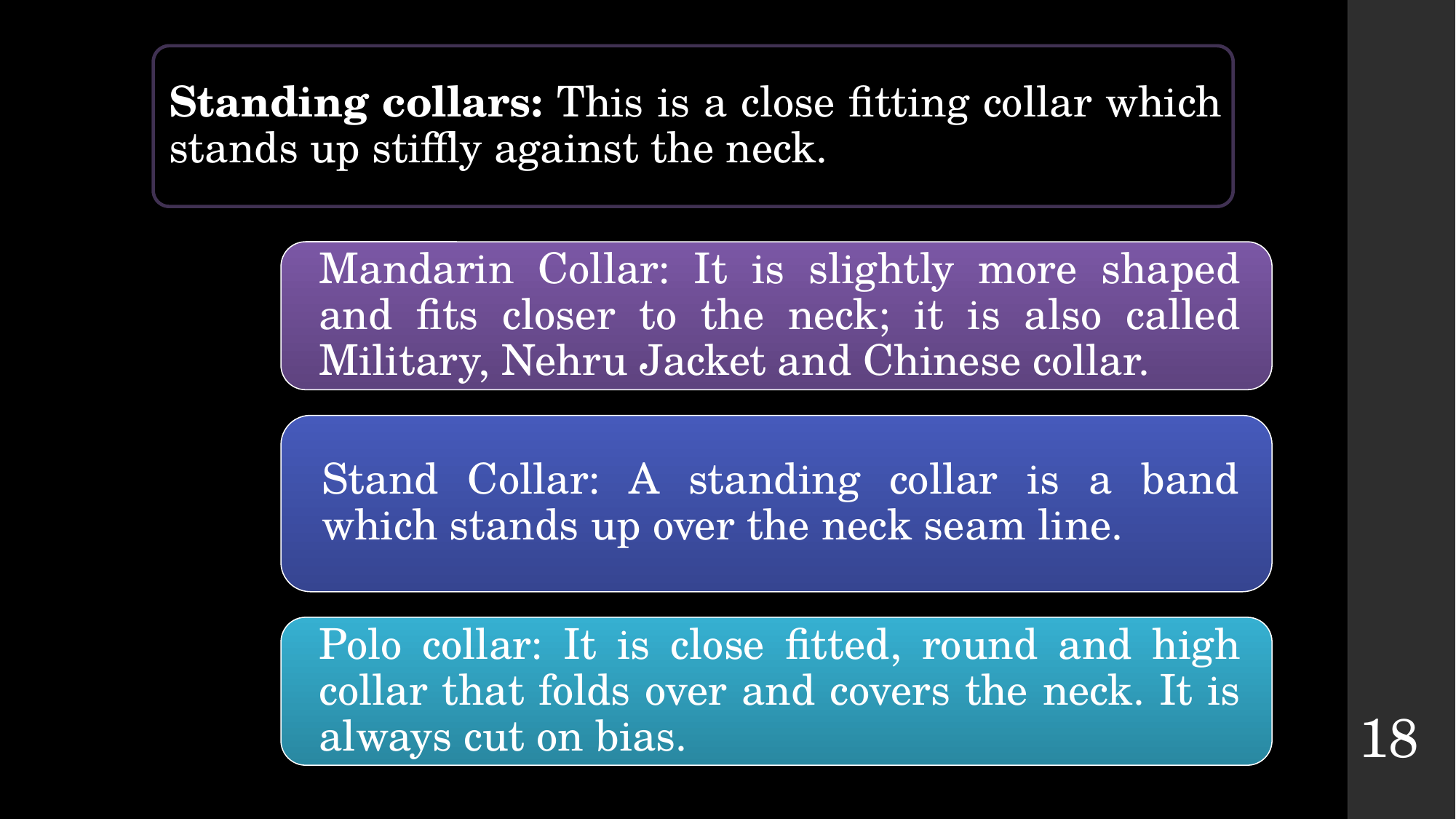

Standing collars: This is a close fitting collar which stands up stiffly against the neck.
Mandarin Collar: It is slightly more shaped and fits closer to the neck; it is also called Military, Nehru Jacket and Chinese collar.
Stand Collar: A standing collar is a band which stands up over the neck seam line.
Polo collar: It is close fitted, round and high collar that folds over and covers the neck. It is always cut on bias.
18